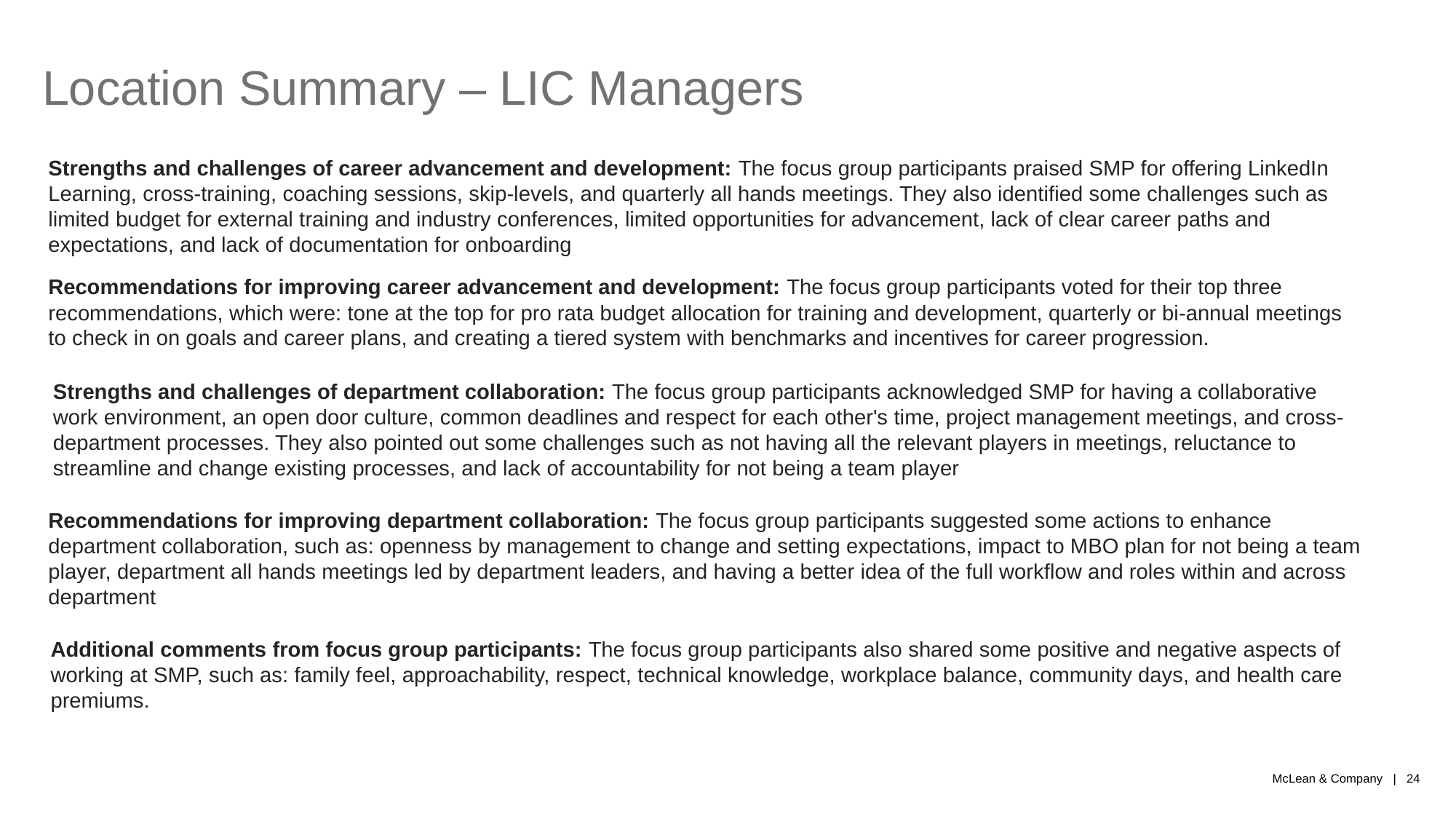

# Location Summary – LIC Managers
Strengths and challenges of career advancement and development: The focus group participants praised SMP for offering LinkedIn Learning, cross-training, coaching sessions, skip-levels, and quarterly all hands meetings. They also identified some challenges such as limited budget for external training and industry conferences, limited opportunities for advancement, lack of clear career paths and expectations, and lack of documentation for onboarding
Recommendations for improving career advancement and development: The focus group participants voted for their top three recommendations, which were: tone at the top for pro rata budget allocation for training and development, quarterly or bi-annual meetings to check in on goals and career plans, and creating a tiered system with benchmarks and incentives for career progression.
Strengths and challenges of department collaboration: The focus group participants acknowledged SMP for having a collaborative work environment, an open door culture, common deadlines and respect for each other's time, project management meetings, and cross-department processes. They also pointed out some challenges such as not having all the relevant players in meetings, reluctance to streamline and change existing processes, and lack of accountability for not being a team player
Recommendations for improving department collaboration: The focus group participants suggested some actions to enhance department collaboration, such as: openness by management to change and setting expectations, impact to MBO plan for not being a team player, department all hands meetings led by department leaders, and having a better idea of the full workflow and roles within and across department
Additional comments from focus group participants: The focus group participants also shared some positive and negative aspects of working at SMP, such as: family feel, approachability, respect, technical knowledge, workplace balance, community days, and health care premiums.